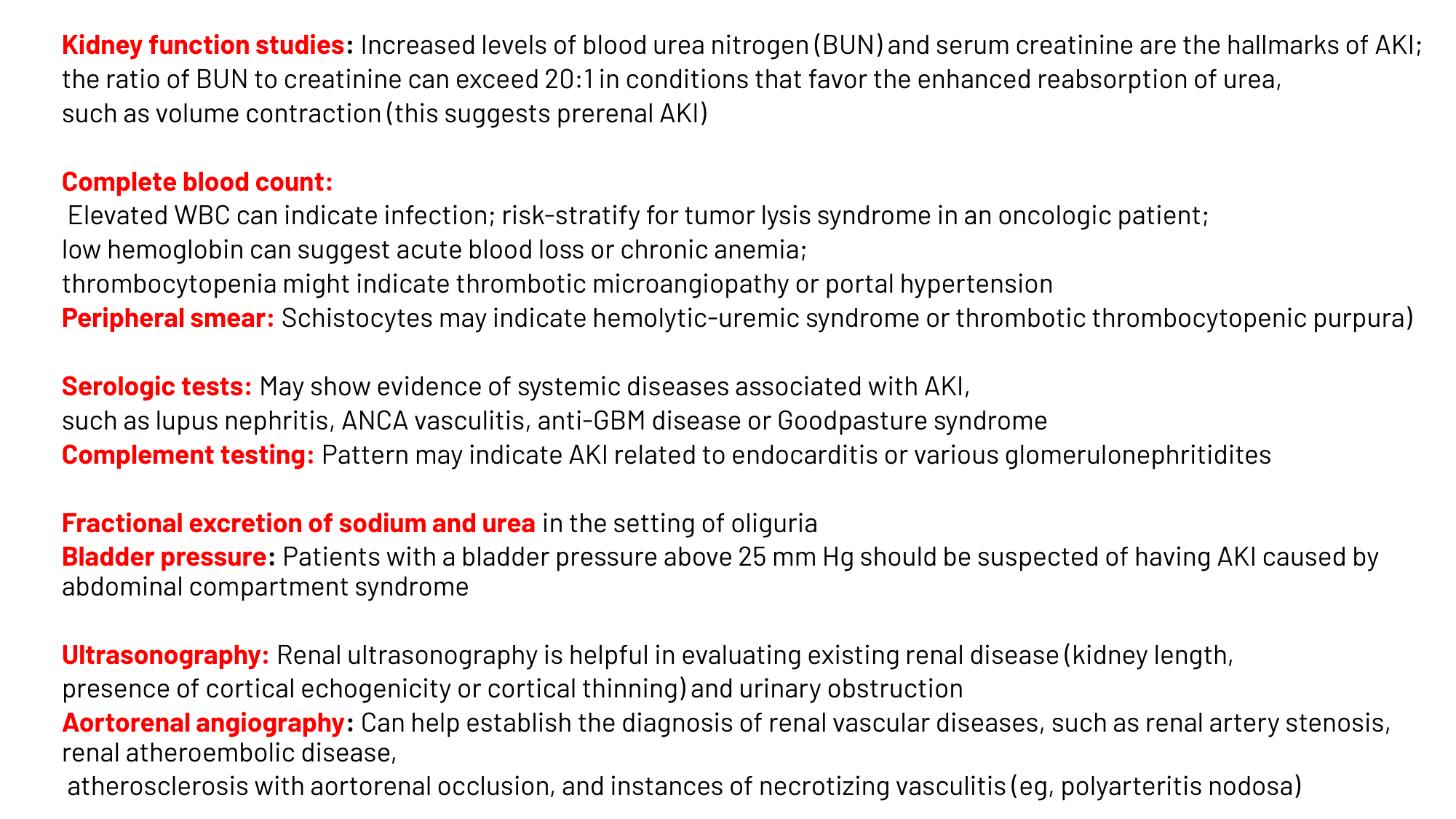

Kidney function studies: Increased levels of blood urea nitrogen (BUN) and serum creatinine are the hallmarks of AKI;
the ratio of BUN to creatinine can exceed 20:1 in conditions that favor the enhanced reabsorption of urea,
such as volume contraction (this suggests prerenal AKI)

Complete blood count:
 Elevated WBC can indicate infection; risk-stratify for tumor lysis syndrome in an oncologic patient;
low hemoglobin can suggest acute blood loss or chronic anemia;
thrombocytopenia might indicate thrombotic microangiopathy or portal hypertension
Peripheral smear: Schistocytes may indicate hemolytic-uremic syndrome or thrombotic thrombocytopenic purpura)

Serologic tests: May show evidence of systemic diseases associated with AKI,
such as lupus nephritis, ANCA vasculitis, anti-GBM disease or Goodpasture syndrome
Complement testing: Pattern may indicate AKI related to endocarditis or various glomerulonephritidites

Fractional excretion of sodium and urea in the setting of oliguria
Bladder pressure: Patients with a bladder pressure above 25 mm Hg should be suspected of having AKI caused by abdominal compartment syndrome

Ultrasonography: Renal ultrasonography is helpful in evaluating existing renal disease (kidney length,
presence of cortical echogenicity or cortical thinning) and urinary obstruction
Aortorenal angiography: Can help establish the diagnosis of renal vascular diseases, such as renal artery stenosis, renal atheroembolic disease,
 atherosclerosis with aortorenal occlusion, and instances of necrotizing vasculitis (eg, polyarteritis nodosa)

Kidney biopsy: Can be useful in identifying intrarenal causes of AKI and directing targeted therapy